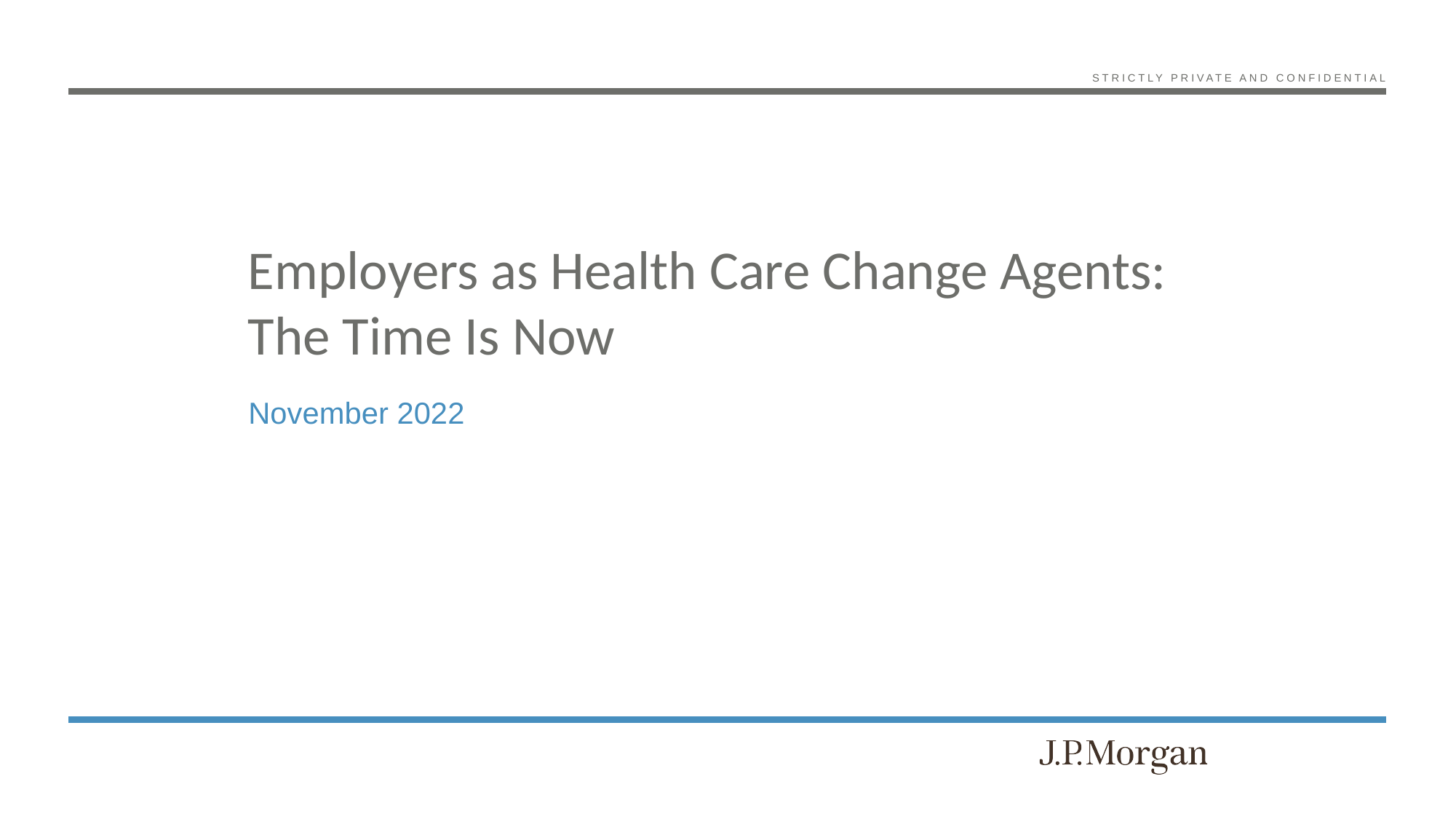

Employers as Health Care Change Agents: The Time Is Now
November 2022